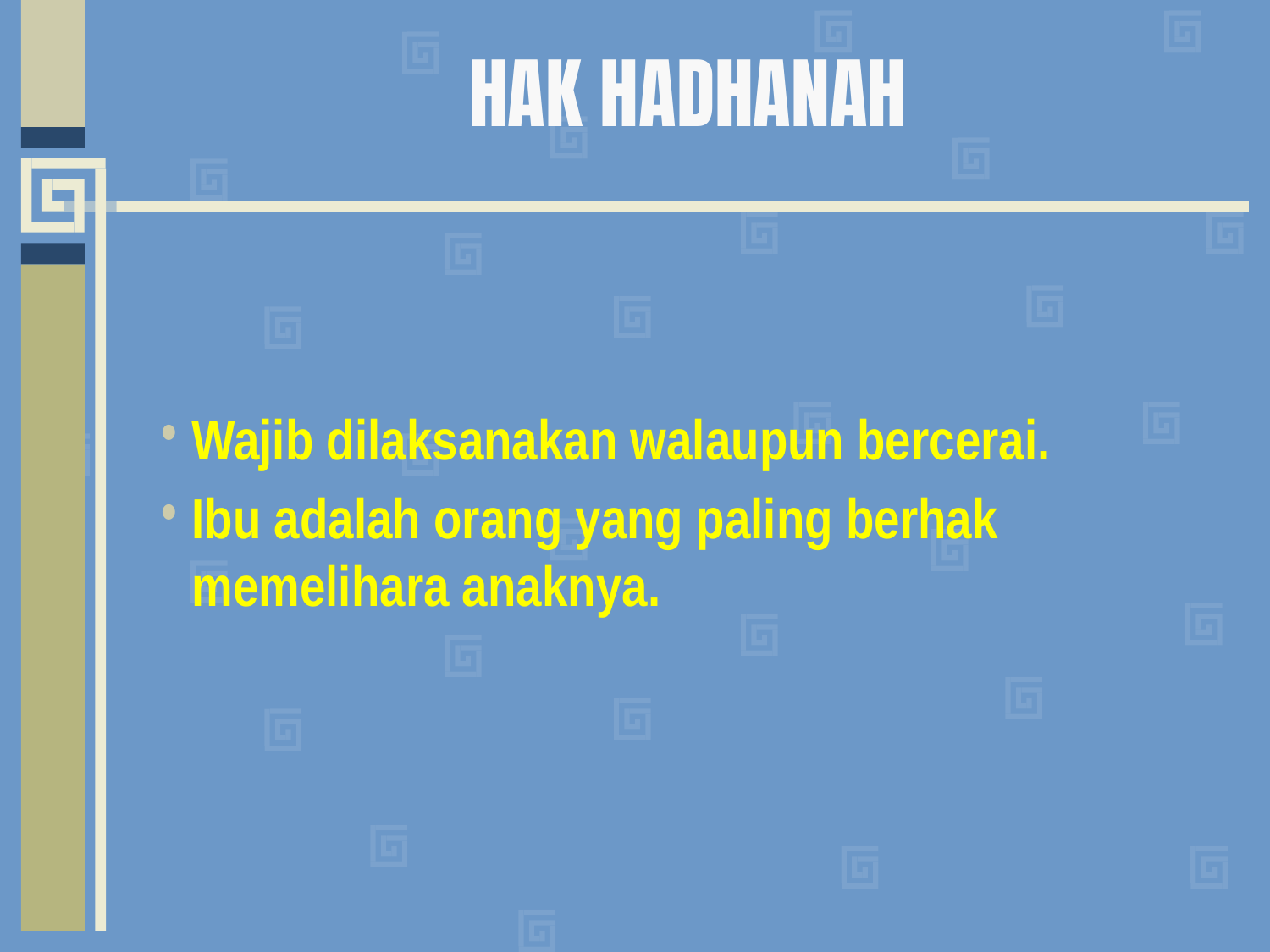

# HAK HADHANAH
Wajib dilaksanakan walaupun bercerai.
Ibu adalah orang yang paling berhak memelihara anaknya.